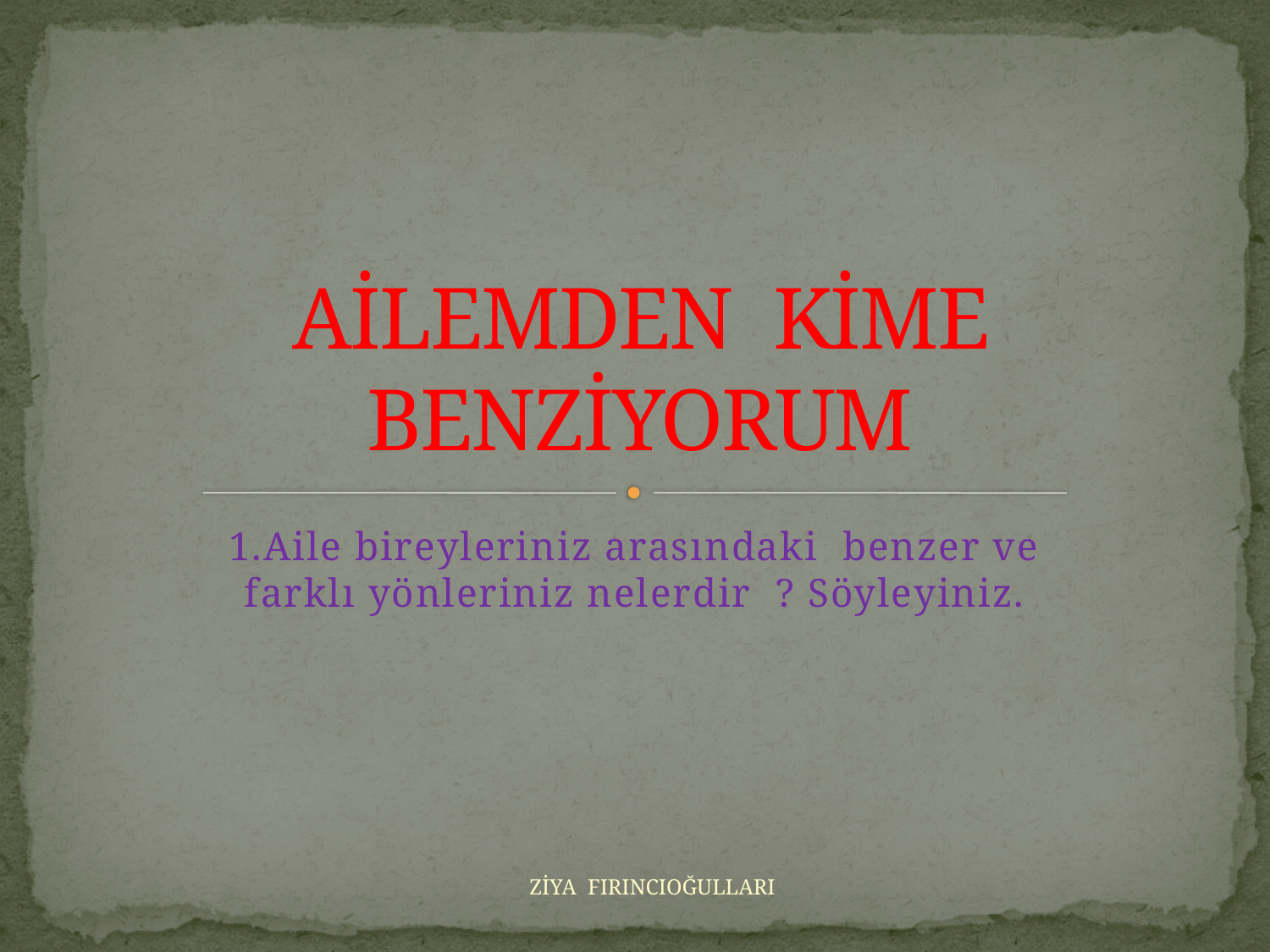

# AİLEMDEN  KİME BENZİYORUM
1.Aile bireyleriniz arasındaki  benzer ve farklı yönleriniz nelerdir  ? Söyleyiniz.
ZİYA  FIRINCIOĞULLARI